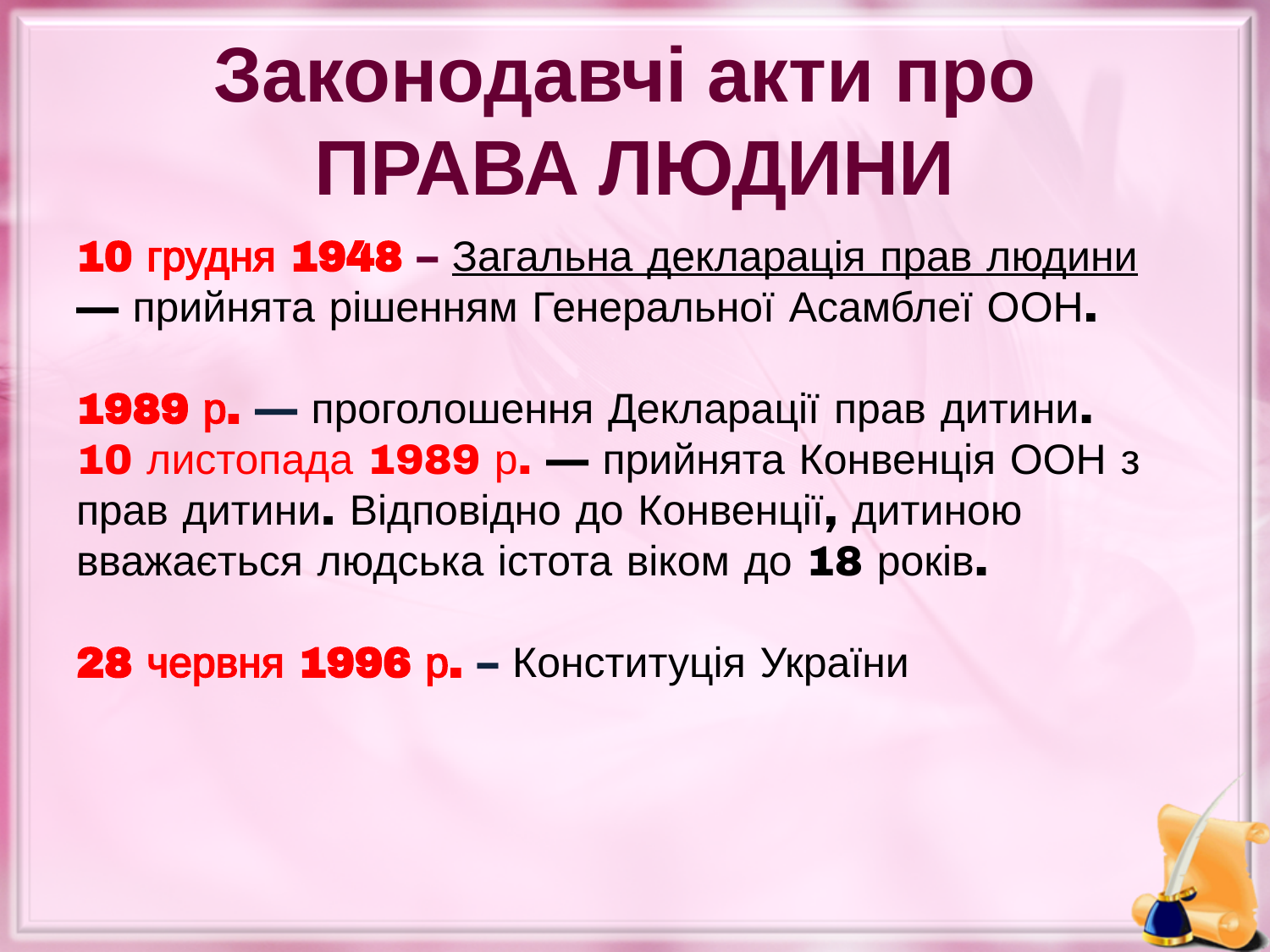

# Законодавчі акти про ПРАВА ЛЮДИНИ
10 грудня 1948 – Загальна декларація прав людини — прийнята рішенням Генеральної Асамблеї ООН.

1989 р. — проголошення Декларації прав дитини.
10 листопада 1989 р. — прийнята Конвенція ООН з прав дитини. Відповідно до Конвенції, дитиною вважається людська істота віком до 18 років.

28 червня 1996 р. – Конституція України